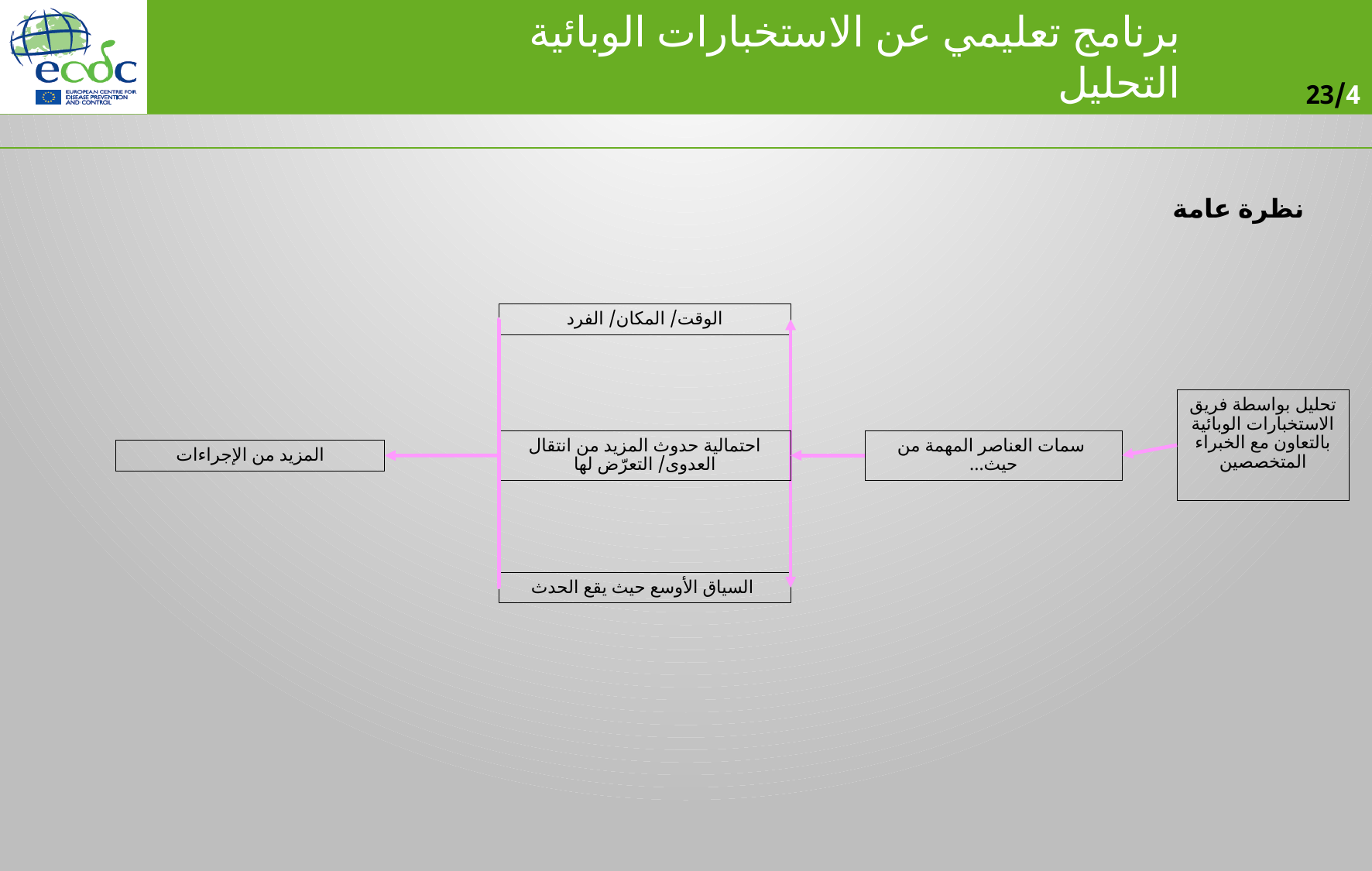

نظرة عامة
الوقت/ المكان/ الفرد
تحليل بواسطة فريق الاستخبارات الوبائية بالتعاون مع الخبراء المتخصصين

احتمالية حدوث المزيد من انتقال العدوى/ التعرّض لها
 سمات العناصر المهمة من حيث...
المزيد من الإجراءات
 السياق الأوسع حيث يقع الحدث